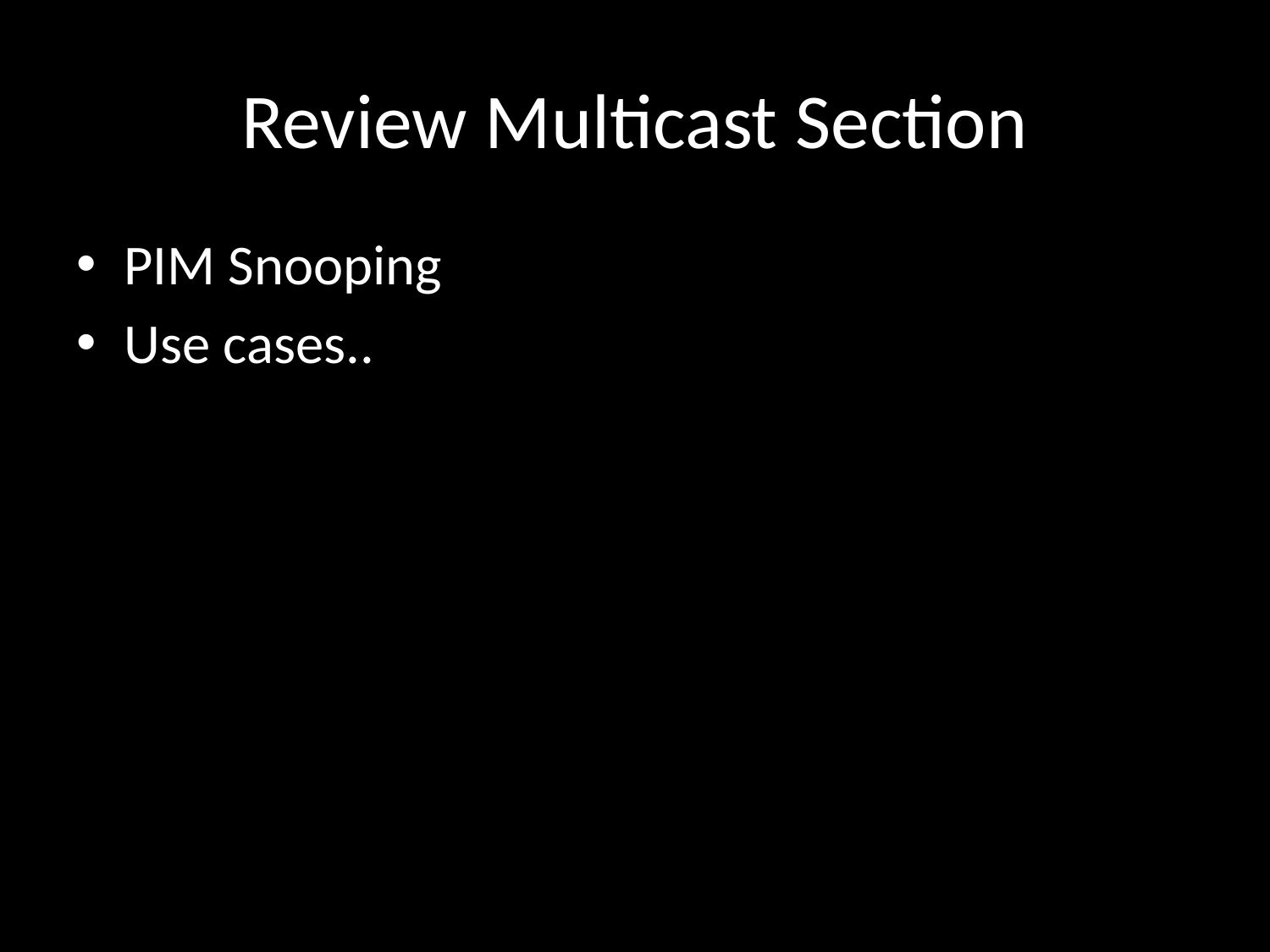

# Review Multicast Section
PIM Snooping
Use cases..